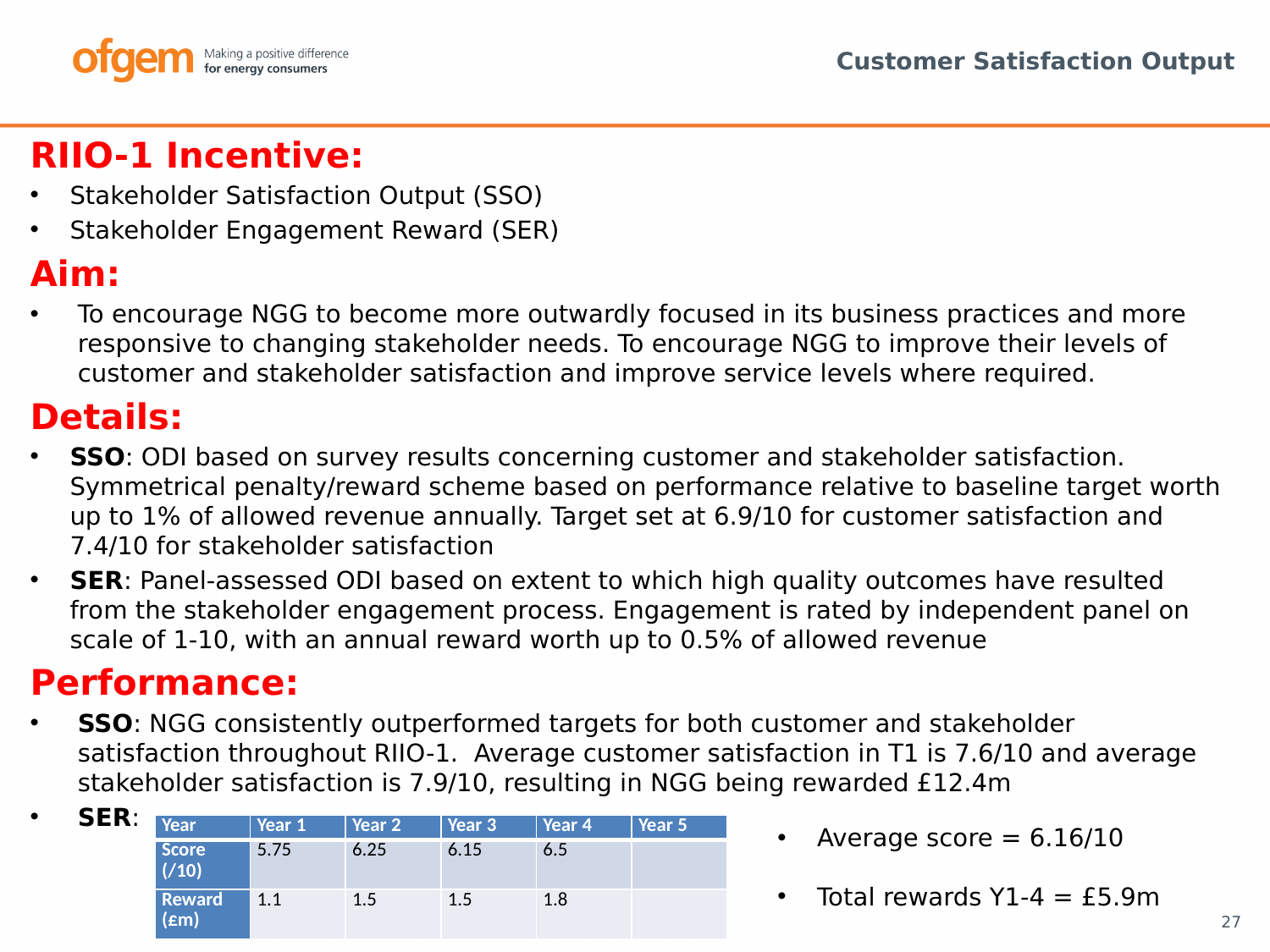

# Customer Satisfaction Output
RIIO-1 Incentive:
Stakeholder Satisfaction Output (SSO)
Stakeholder Engagement Reward (SER)
Aim:
To encourage NGG to become more outwardly focused in its business practices and more responsive to changing stakeholder needs. To encourage NGG to improve their levels of customer and stakeholder satisfaction and improve service levels where required.
Details:
SSO: ODI based on survey results concerning customer and stakeholder satisfaction. Symmetrical penalty/reward scheme based on performance relative to baseline target worth up to 1% of allowed revenue annually. Target set at 6.9/10 for customer satisfaction and 7.4/10 for stakeholder satisfaction
SER: Panel-assessed ODI based on extent to which high quality outcomes have resulted from the stakeholder engagement process. Engagement is rated by independent panel on scale of 1-10, with an annual reward worth up to 0.5% of allowed revenue
Performance:
SSO: NGG consistently outperformed targets for both customer and stakeholder satisfaction throughout RIIO-1.  Average customer satisfaction in T1 is 7.6/10 and average stakeholder satisfaction is 7.9/10, resulting in NGG being rewarded £12.4m
SER:
| Year | Year 1 | Year 2 | Year 3 | Year 4 | Year 5 |
| --- | --- | --- | --- | --- | --- |
| Score (/10) | 5.75 | 6.25 | 6.15 | 6.5 |  |
| Reward (£m) | 1.1 | 1.5 | 1.5 | 1.8 |  |
Average score = 6.16/10

Total rewards Y1-4 = £5.9m

27